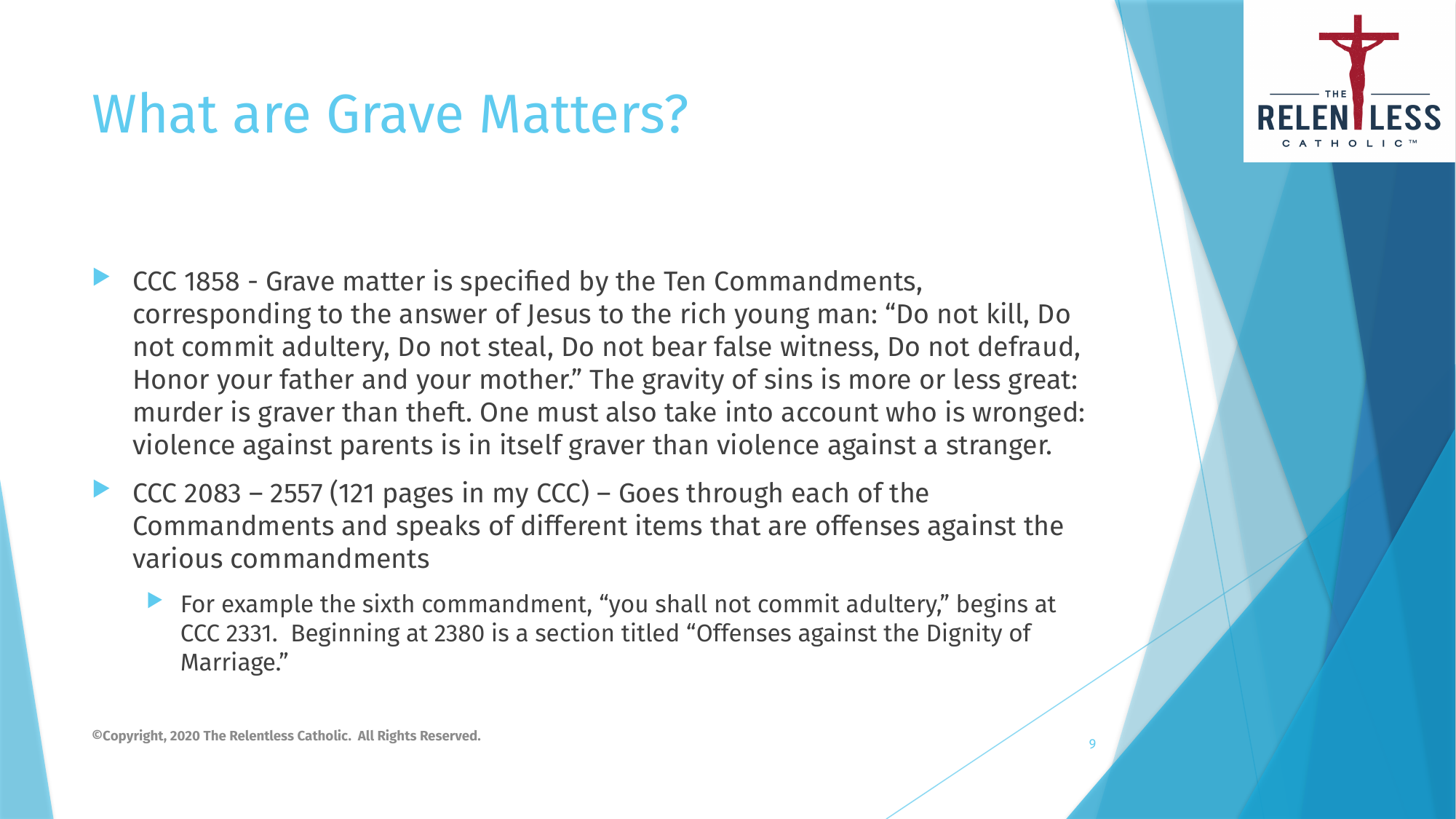

# What are Grave Matters?
CCC 1858 - Grave matter is specified by the Ten Commandments, corresponding to the answer of Jesus to the rich young man: “Do not kill, Do not commit adultery, Do not steal, Do not bear false witness, Do not defraud, Honor your father and your mother.” The gravity of sins is more or less great: murder is graver than theft. One must also take into account who is wronged: violence against parents is in itself graver than violence against a stranger.
CCC 2083 – 2557 (121 pages in my CCC) – Goes through each of the Commandments and speaks of different items that are offenses against the various commandments
For example the sixth commandment, “you shall not commit adultery,” begins at CCC 2331.  Beginning at 2380 is a section titled “Offenses against the Dignity of Marriage.”
©Copyright, 2020 The Relentless Catholic.  All Rights Reserved.

9